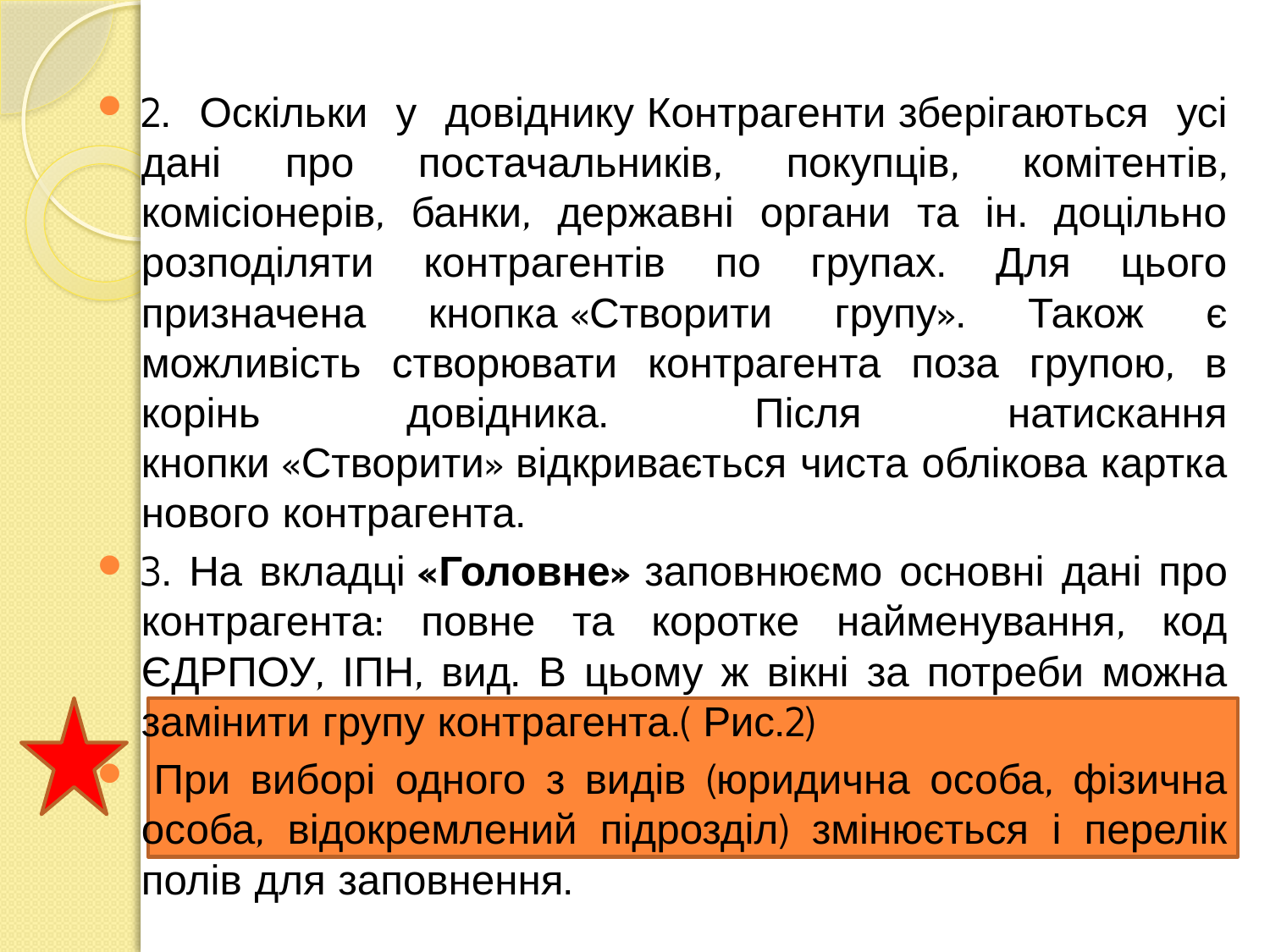

2. Оскільки у довіднику Контрагенти зберігаються усі дані про постачальників, покупців, комітентів, комісіонерів, банки, державні органи та ін. доцільно розподіляти контрагентів по групах. Для цього призначена кнопка «Створити групу». Також є можливість створювати контрагента поза групою, в корінь довідника. Після натискання кнопки «Створити» відкривається чиста облікова картка нового контрагента.
3. На вкладці «Головне» заповнюємо основні дані про контрагента: повне та коротке найменування, код ЄДРПОУ, ІПН, вид. В цьому ж вікні за потреби можна замінити групу контрагента.( Рис.2)
 При виборі одного з видів (юридична особа, фізична особа, відокремлений підрозділ) змінюється і перелік полів для заповнення.